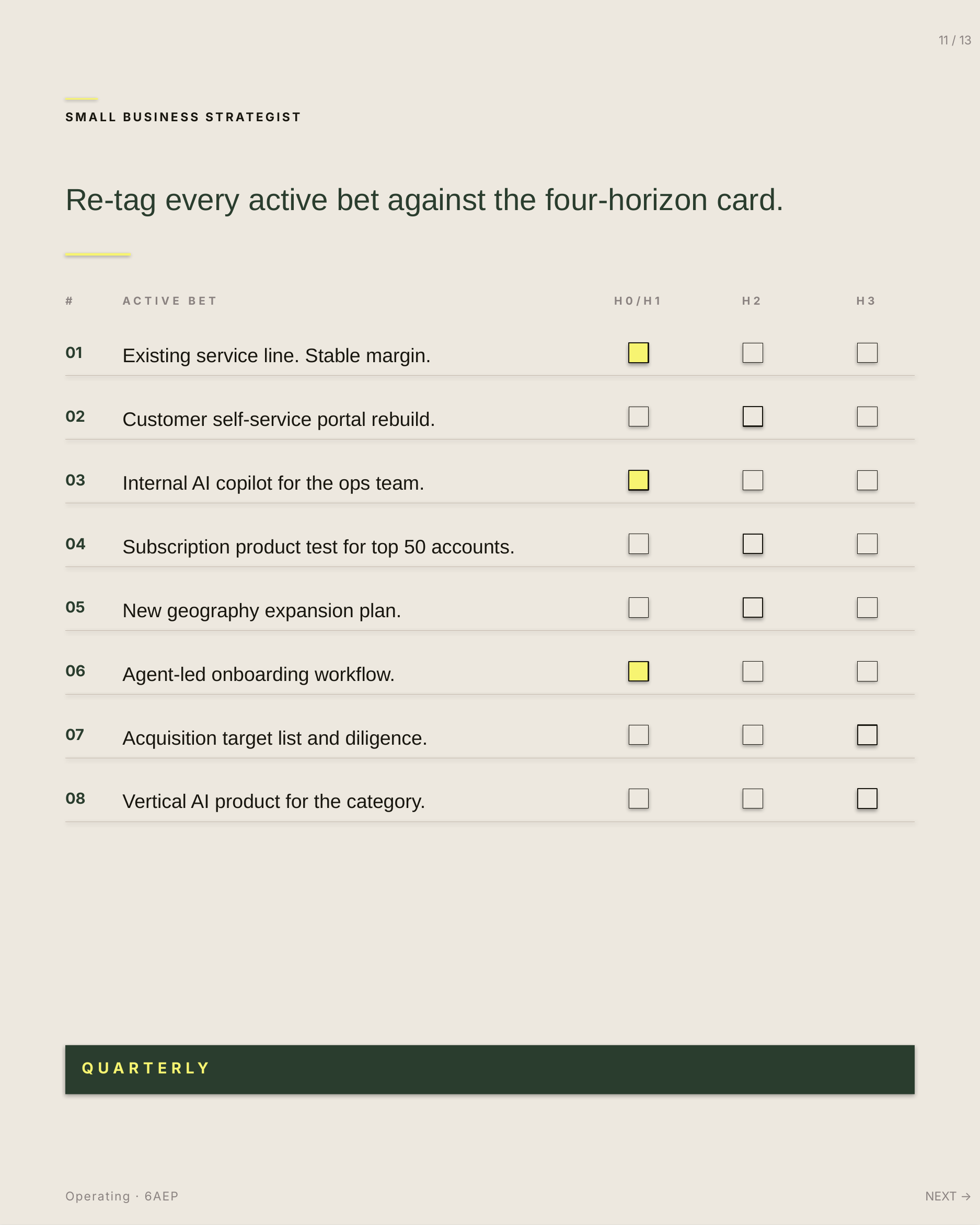

11 / 13

SMALL BUSINESS STRATEGIST
Re-tag every active bet against the four-horizon card.

#
ACTIVE BET
H0/H1
H2
H3
01
Existing service line. Stable margin.

02
Customer self-service portal rebuild.

03
Internal AI copilot for the ops team.

04
Subscription product test for top 50 accounts.

05
New geography expansion plan.

06
Agent-led onboarding workflow.

07
Acquisition target list and diligence.

08
Vertical AI product for the category.

QUARTERLY
Operating · 6AEP
NEXT →